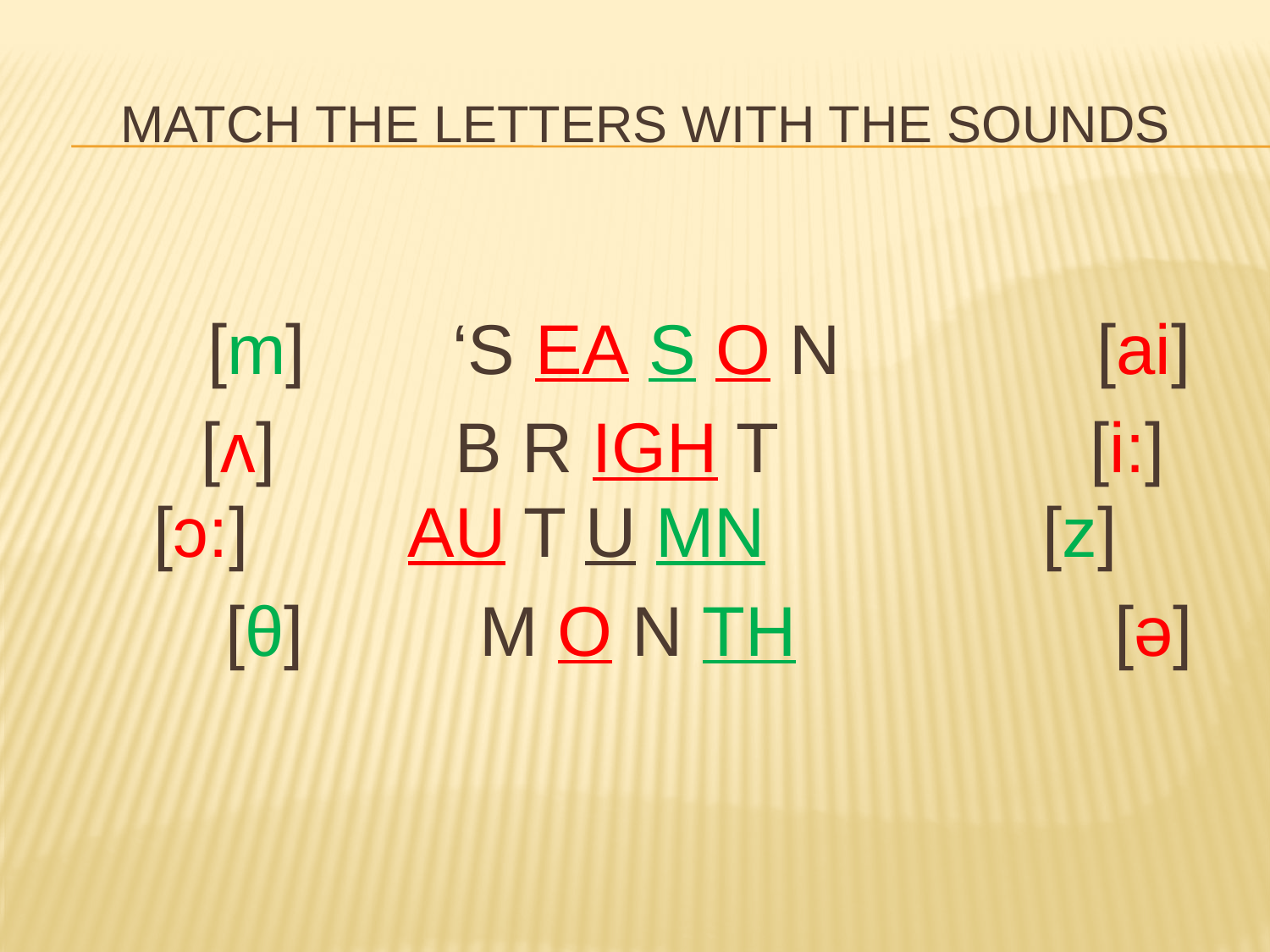

# Match the letters with the sounds

	[m]	      ‘S EA S O N			[ai]
	[ʌ]		B R IGH T			[i:]	[ɔ:] 		AU T U MN 			[z]
	[θ]		M O N TH  			[ə]